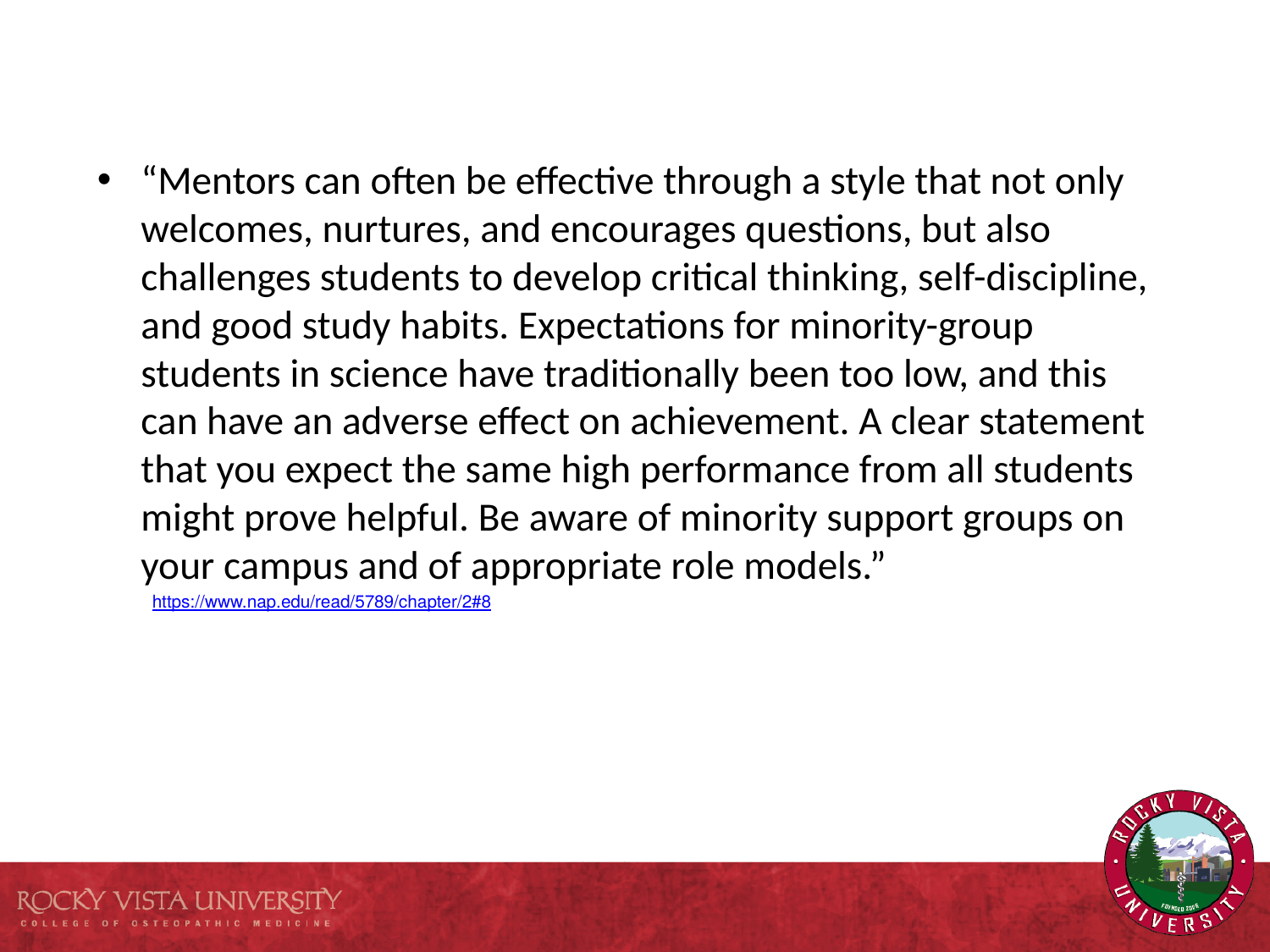

“Mentors can often be effective through a style that not only welcomes, nurtures, and encourages questions, but also challenges students to develop critical thinking, self-discipline, and good study habits. Expectations for minority-group students in science have traditionally been too low, and this can have an adverse effect on achievement. A clear statement that you expect the same high performance from all students might prove helpful. Be aware of minority support groups on your campus and of appropriate role models.”

https://www.nap.edu/read/5789/chapter/2#8